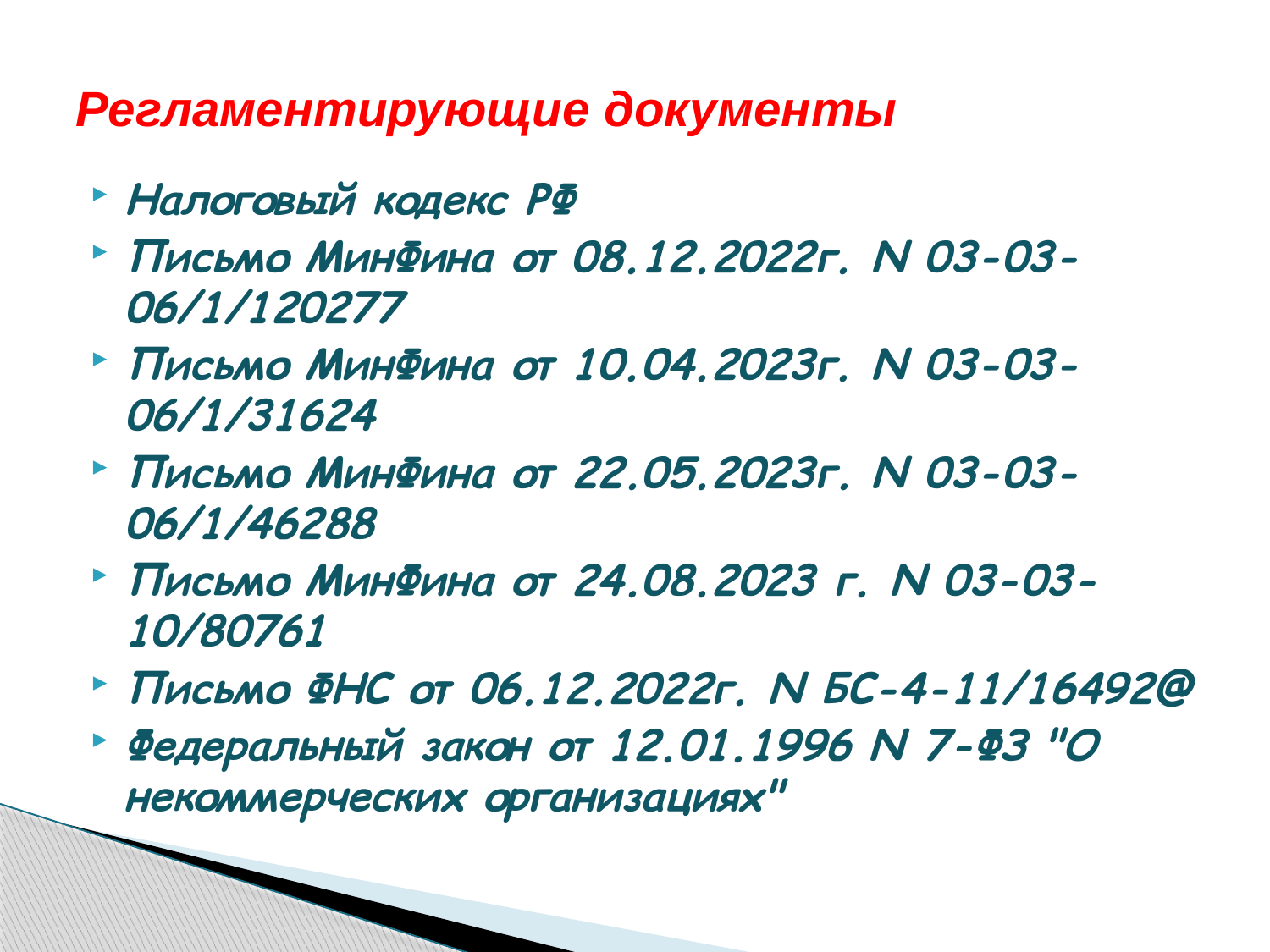

# Регламентирующие документы
Налоговый кодекс РФ
Письмо МинФина от 08.12.2022г. N 03-03-06/1/120277
Письмо МинФина от 10.04.2023г. N 03-03-06/1/31624
Письмо МинФина от 22.05.2023г. N 03-03-06/1/46288
Письмо МинФина от 24.08.2023 г. N 03-03-10/80761
Письмо ФНС от 06.12.2022г. N БС-4-11/16492@
Федеральный закон от 12.01.1996 N 7-ФЗ "О некоммерческих организациях"